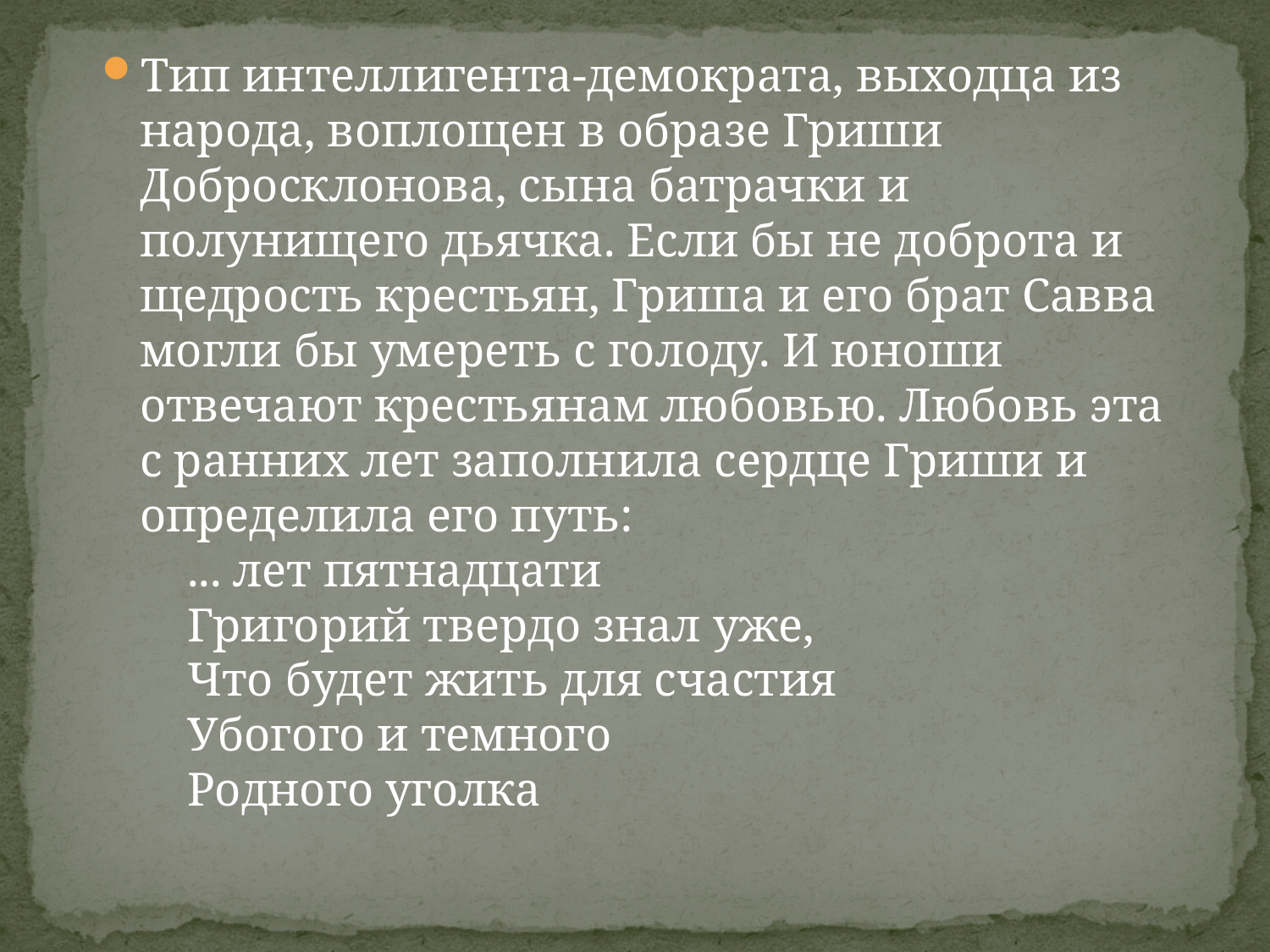

#
Тип интеллигента-демократа, выходца из народа, воплощен в образе Гриши Добросклонова, сына батрачки и полунищего дьячка. Если бы не доброта и щедрость крестьян, Гриша и его брат Савва могли бы умереть с голоду. И юноши отвечают крестьянам любовью. Любовь эта с ранних лет заполнила сердце Гриши и определила его путь: 
    ... лет пятнадцати 
    Григорий твердо знал уже, 
    Что будет жить для счастия 
    Убогого и темного 
    Родного уголка